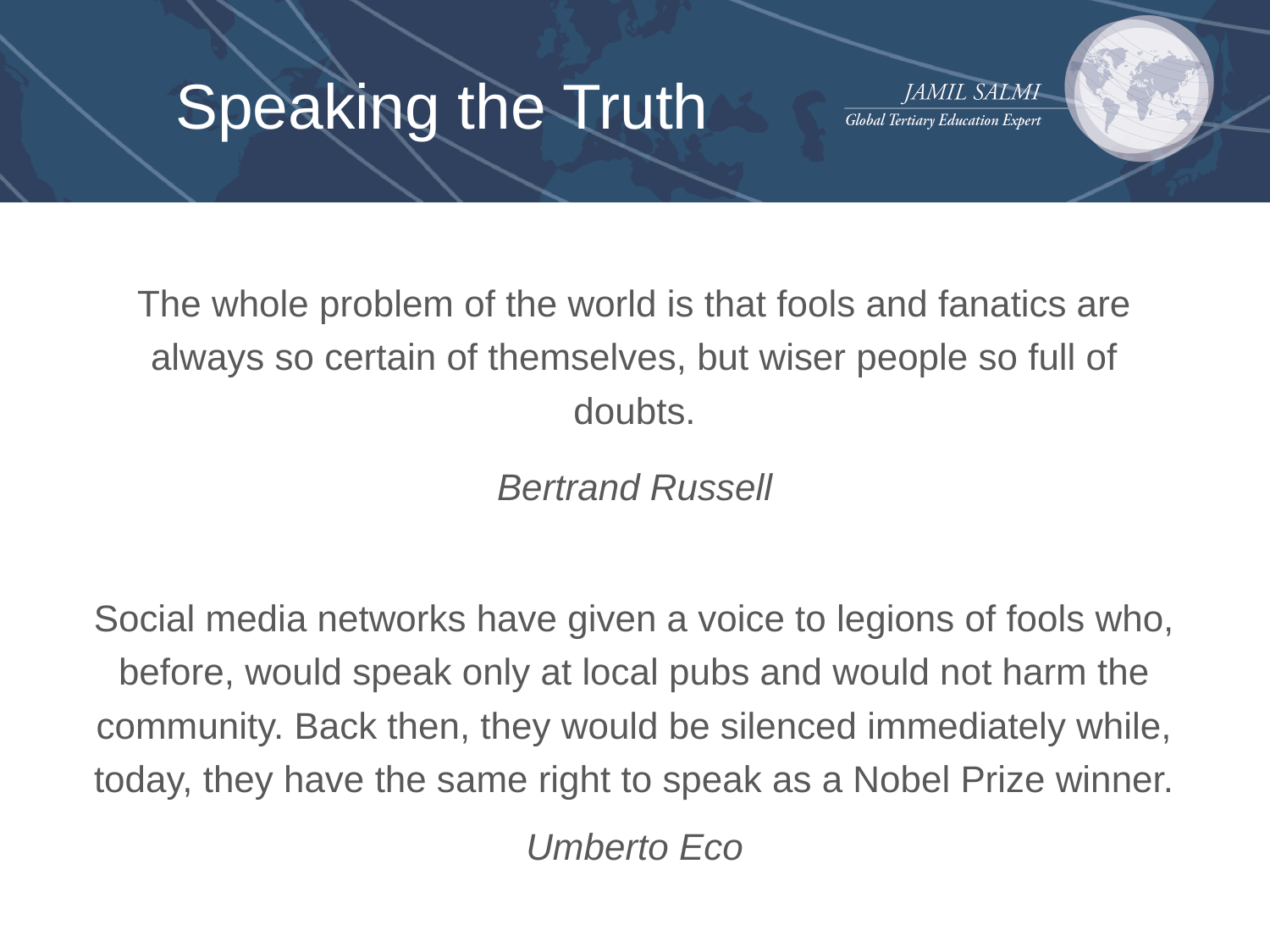

# Speaking the Truth
The whole problem of the world is that fools and fanatics are always so certain of themselves, but wiser people so full of doubts.
Bertrand Russell

Social media networks have given a voice to legions of fools who, before, would speak only at local pubs and would not harm the community. Back then, they would be silenced immediately while, today, they have the same right to speak as a Nobel Prize winner.
Umberto Eco